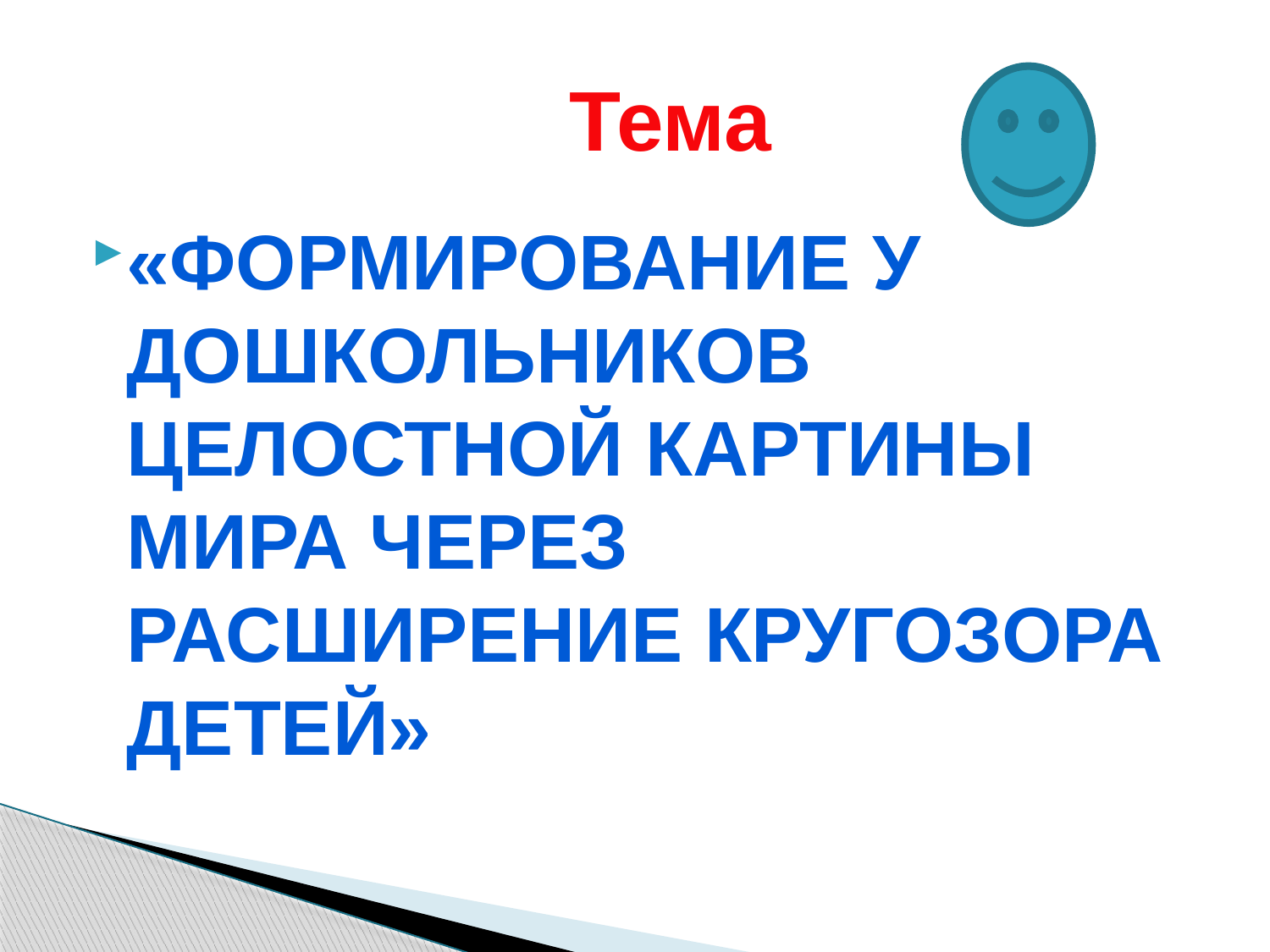

# Тема

«Формирование у дошкольников целостной картины мира через расширение кругозора детей»